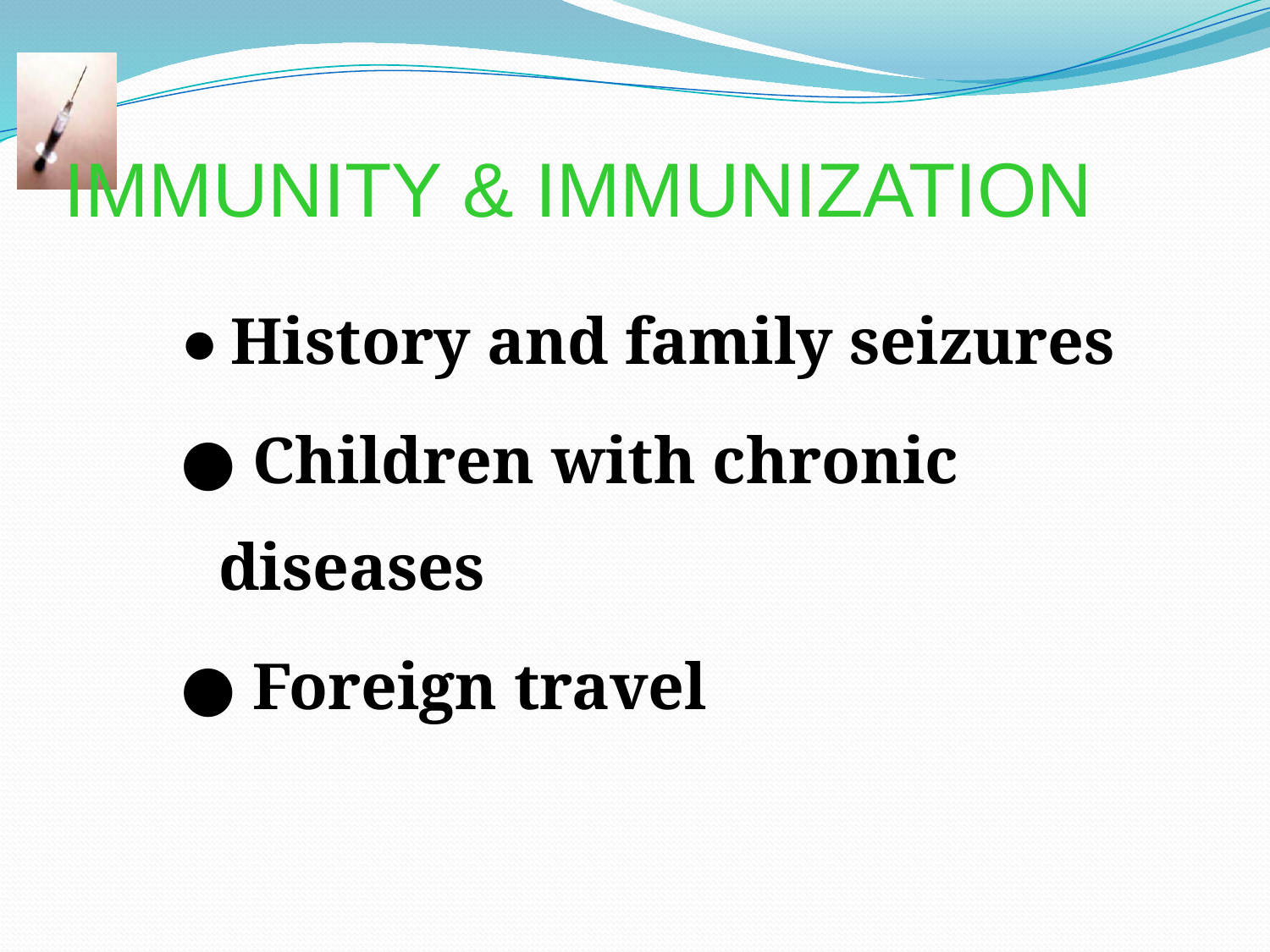

# IMMUNITY & IMMUNIZATION
● History and family seizures
● Children with chronic diseases
● Foreign travel